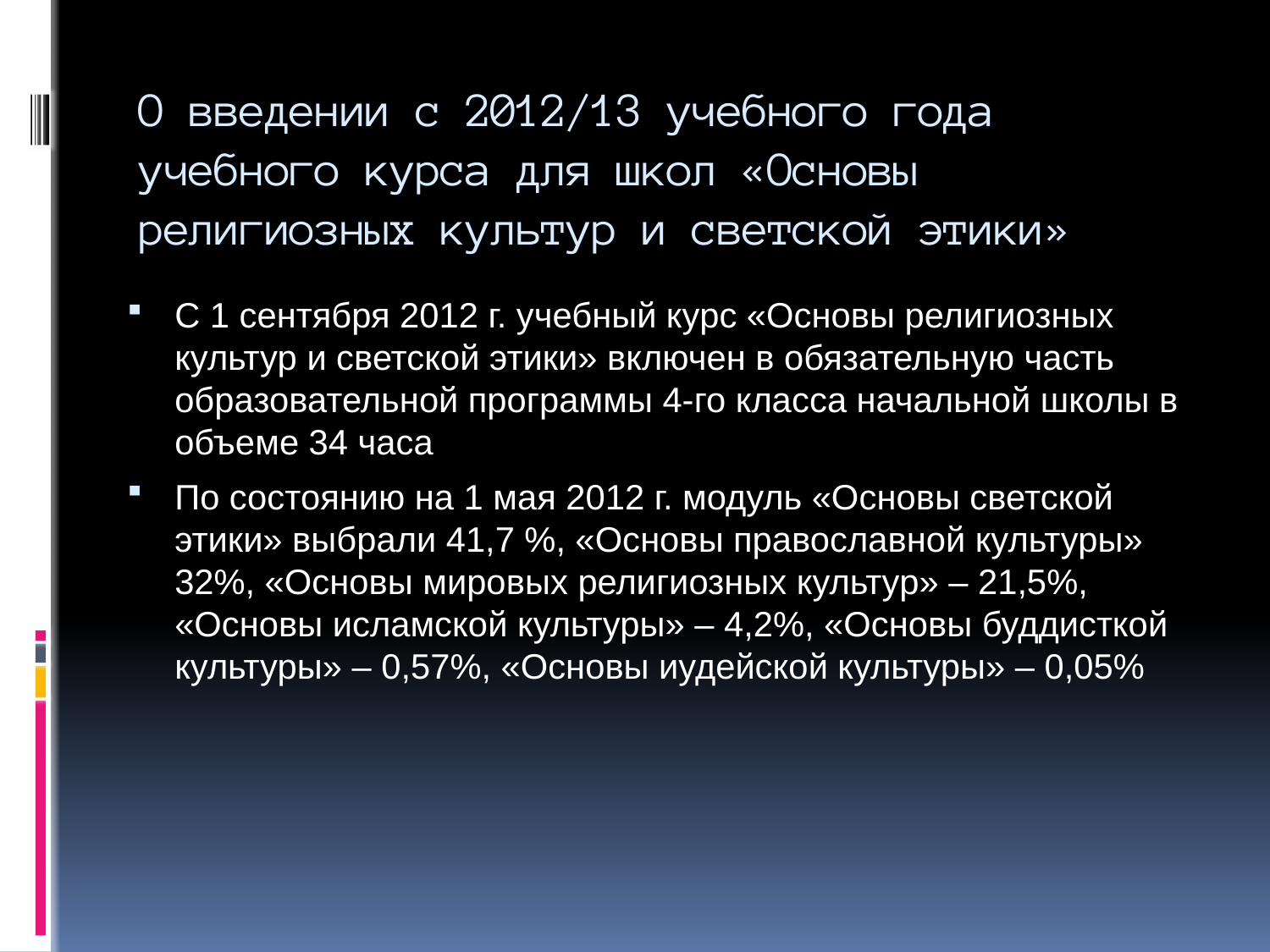

# О введении с 2012/13 учебного года учебного курса для школ «Основы религиозных культур и светской этики»
С 1 сентября 2012 г. учебный курс «Основы религиозных культур и светской этики» включен в обязательную часть образовательной программы 4-го класса начальной школы в объеме 34 часа
По состоянию на 1 мая 2012 г. модуль «Основы светской этики» выбрали 41,7 %, «Основы православной культуры» 32%, «Основы мировых религиозных культур» – 21,5%, «Основы исламской культуры» – 4,2%, «Основы буддисткой культуры» – 0,57%, «Основы иудейской культуры» – 0,05%